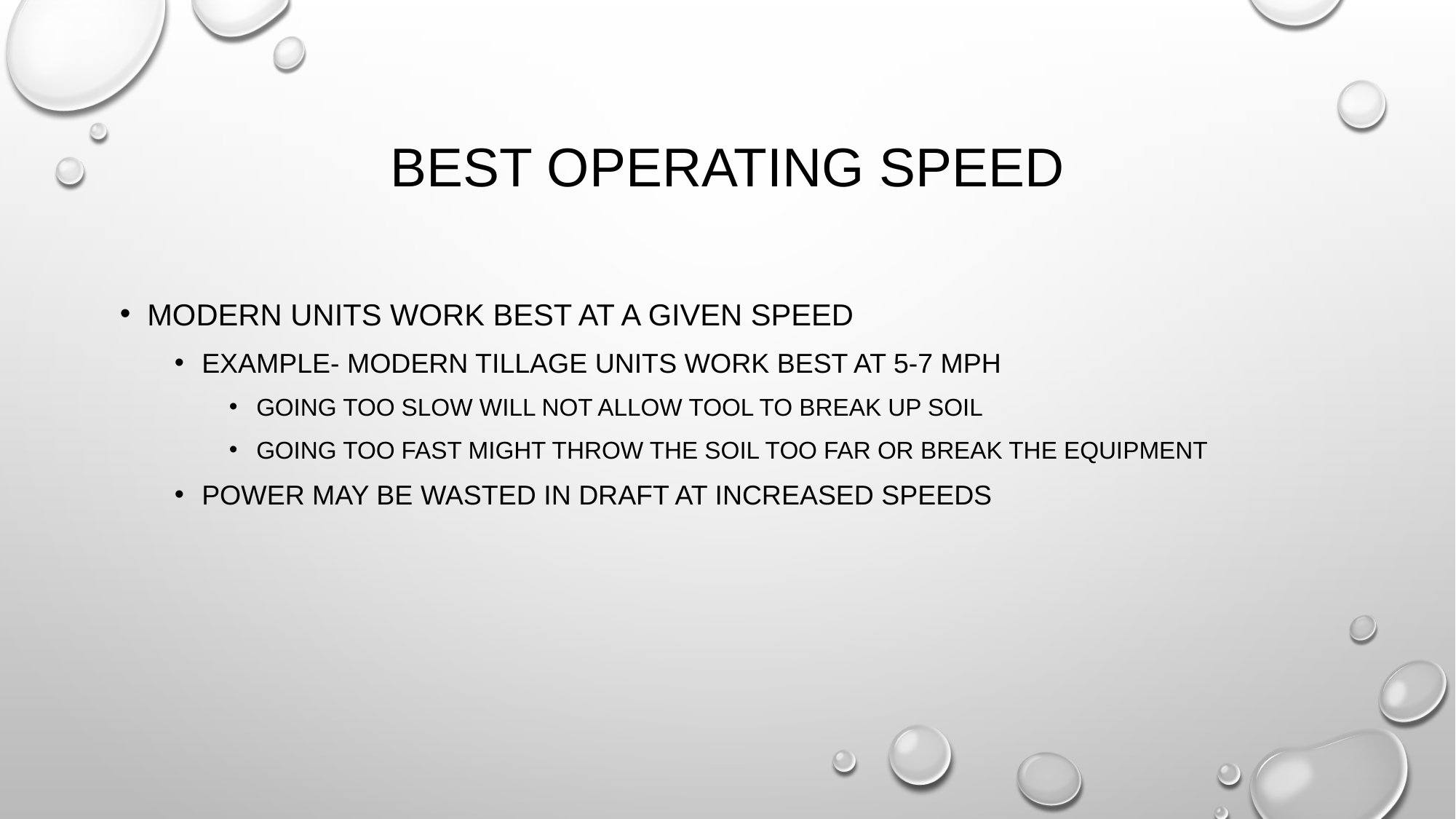

# Best operating speed
Modern units work best at a given speed
Example- Modern tillage units work best at 5-7 mph
Going too slow will not allow tool to break up soil
Going too fast might throw the soil too far or break the equipment
Power may be wasted in draft at increased speeds